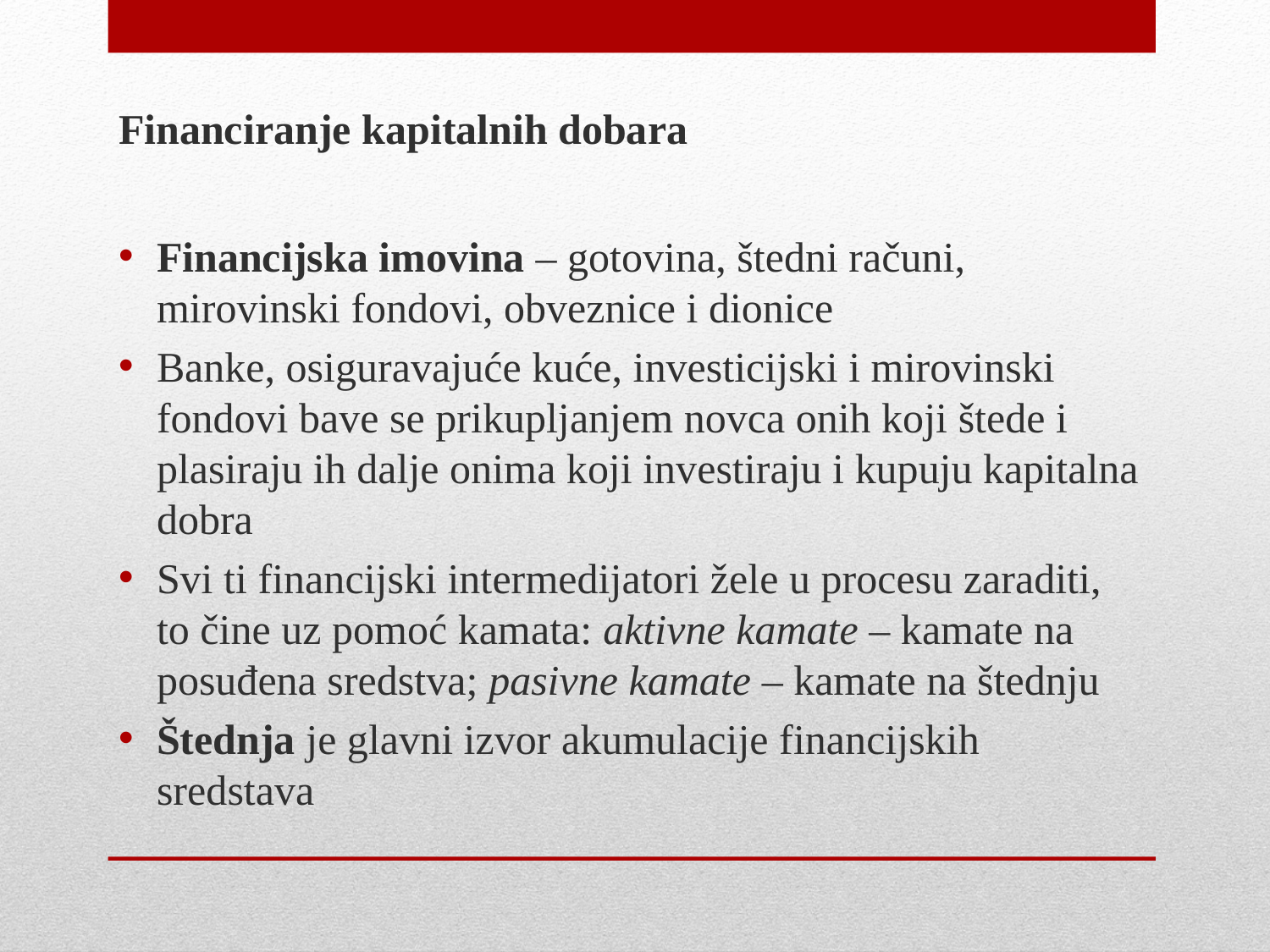

Financiranje kapitalnih dobara

Financijska imovina – gotovina, štedni računi, mirovinski fondovi, obveznice i dionice
Banke, osiguravajuće kuće, investicijski i mirovinski fondovi bave se prikupljanjem novca onih koji štede i plasiraju ih dalje onima koji investiraju i kupuju kapitalna dobra
Svi ti financijski intermedijatori žele u procesu zaraditi, to čine uz pomoć kamata: aktivne kamate – kamate na posuđena sredstva; pasivne kamate – kamate na štednju
Štednja je glavni izvor akumulacije financijskih sredstava